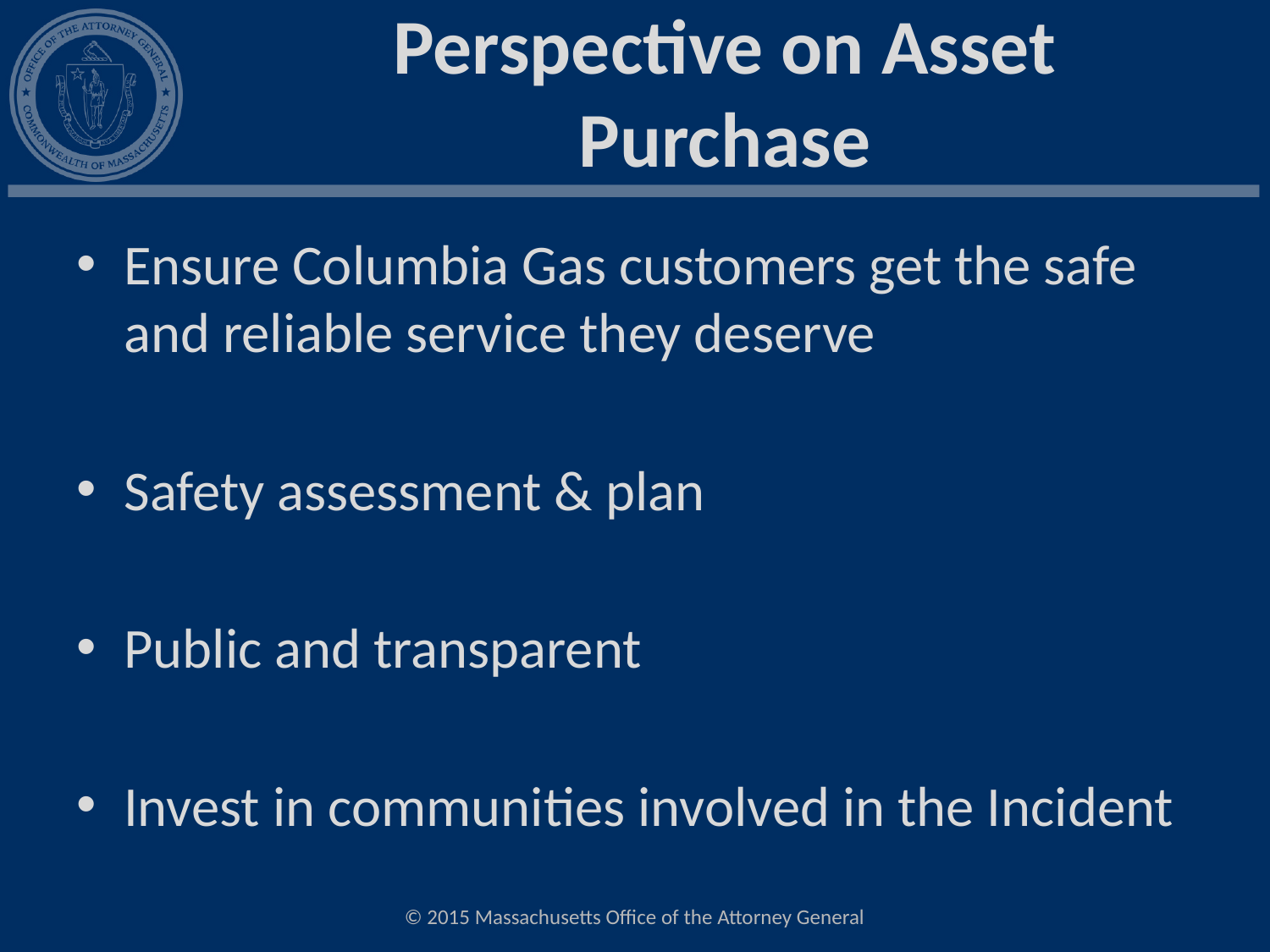

# Perspective on Asset Purchase
Ensure Columbia Gas customers get the safe and reliable service they deserve

Safety assessment & plan

Public and transparent

Invest in communities involved in the Incident

© 2015 Massachusetts Office of the Attorney General